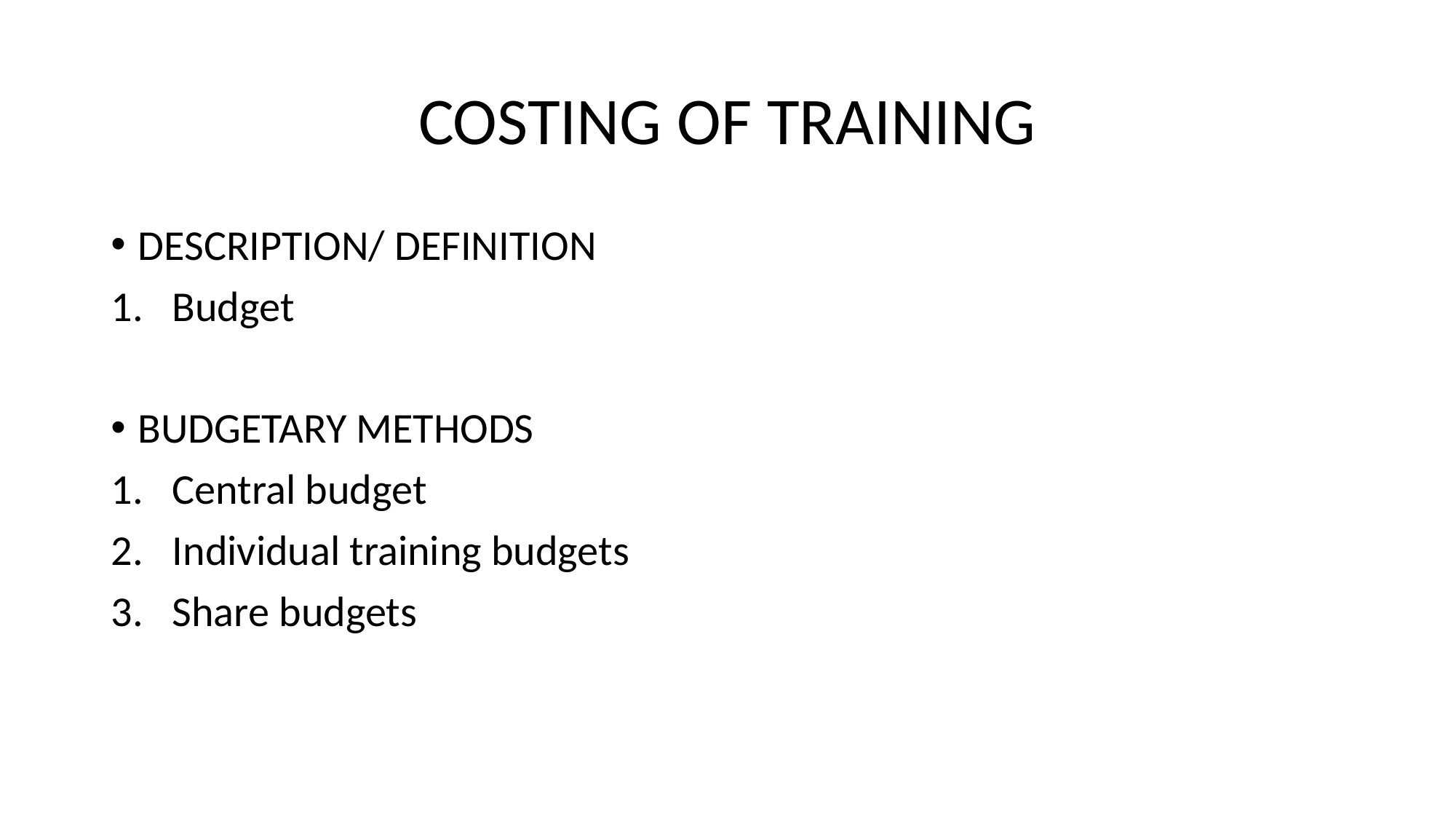

# COSTING OF TRAINING
DESCRIPTION/ DEFINITION
Budget

BUDGETARY METHODS
Central budget
Individual training budgets
Share budgets